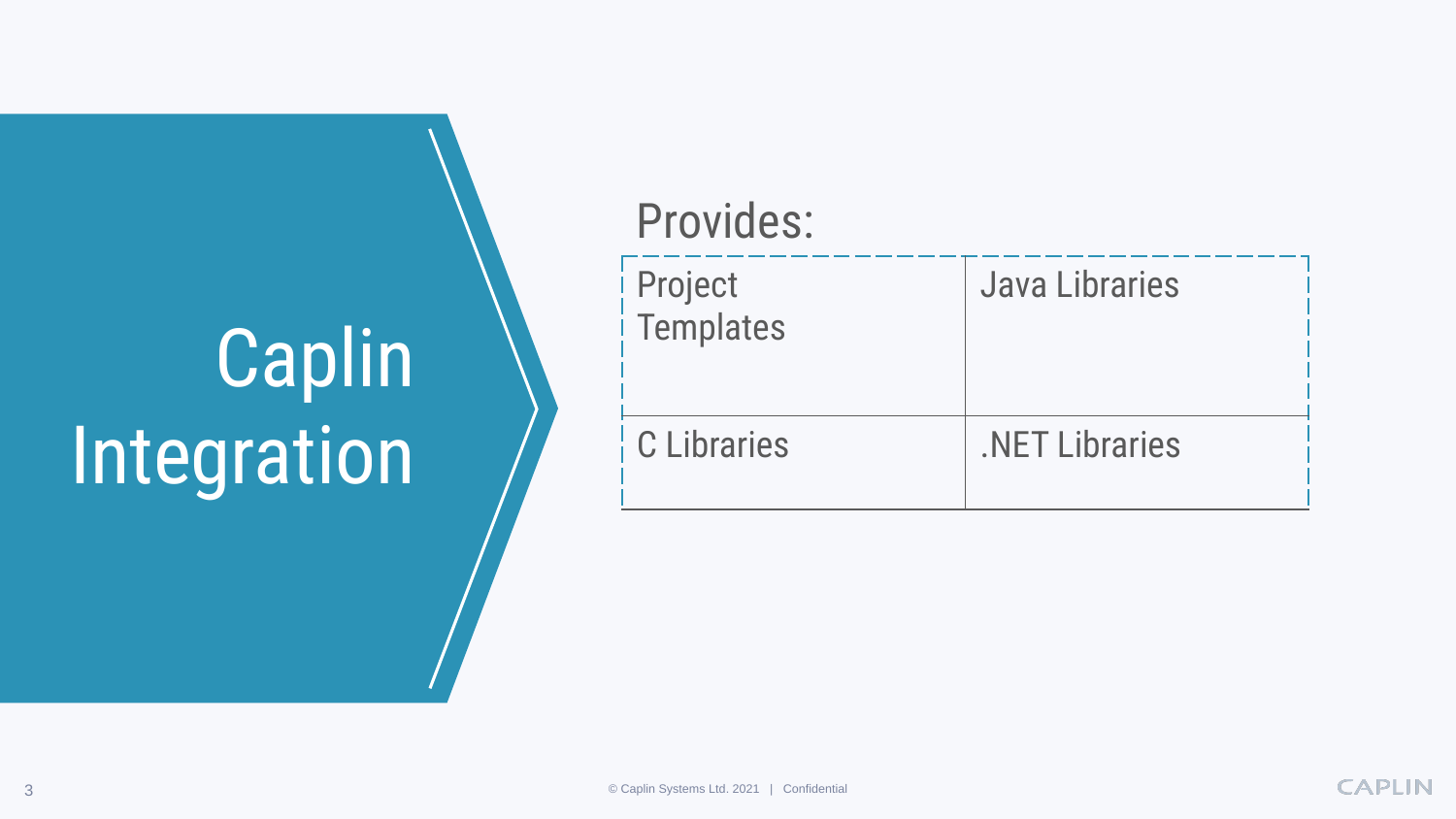

Provides:

| Project Templates | Java Libraries |
| --- | --- |
| C Libraries | .NET Libraries |
# Caplin Integration